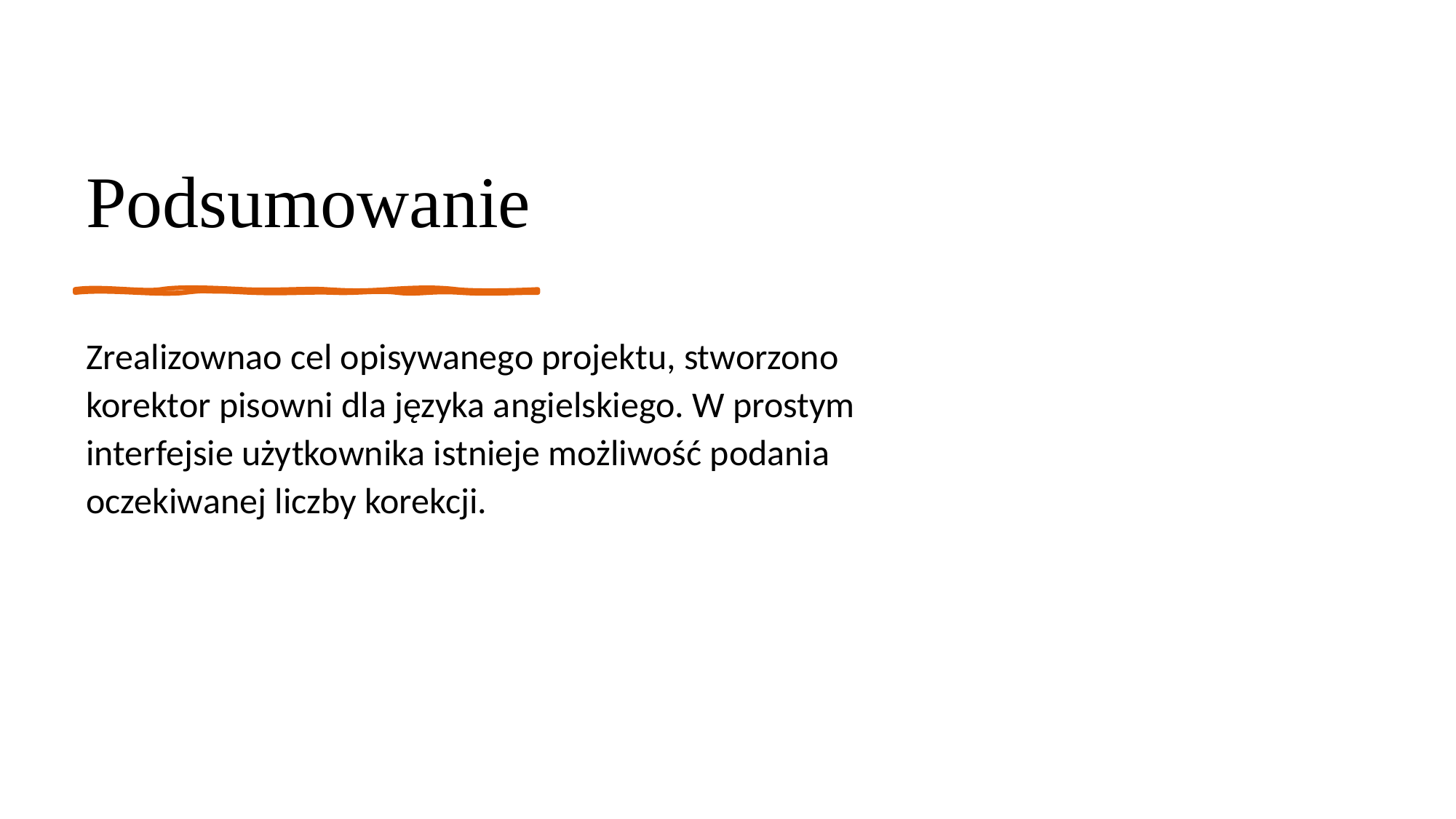

# Podsumowanie
Zrealizownao cel opisywanego projektu, stworzono korektor pisowni dla języka angielskiego. W prostym interfejsie użytkownika istnieje możliwość podania oczekiwanej liczby korekcji.